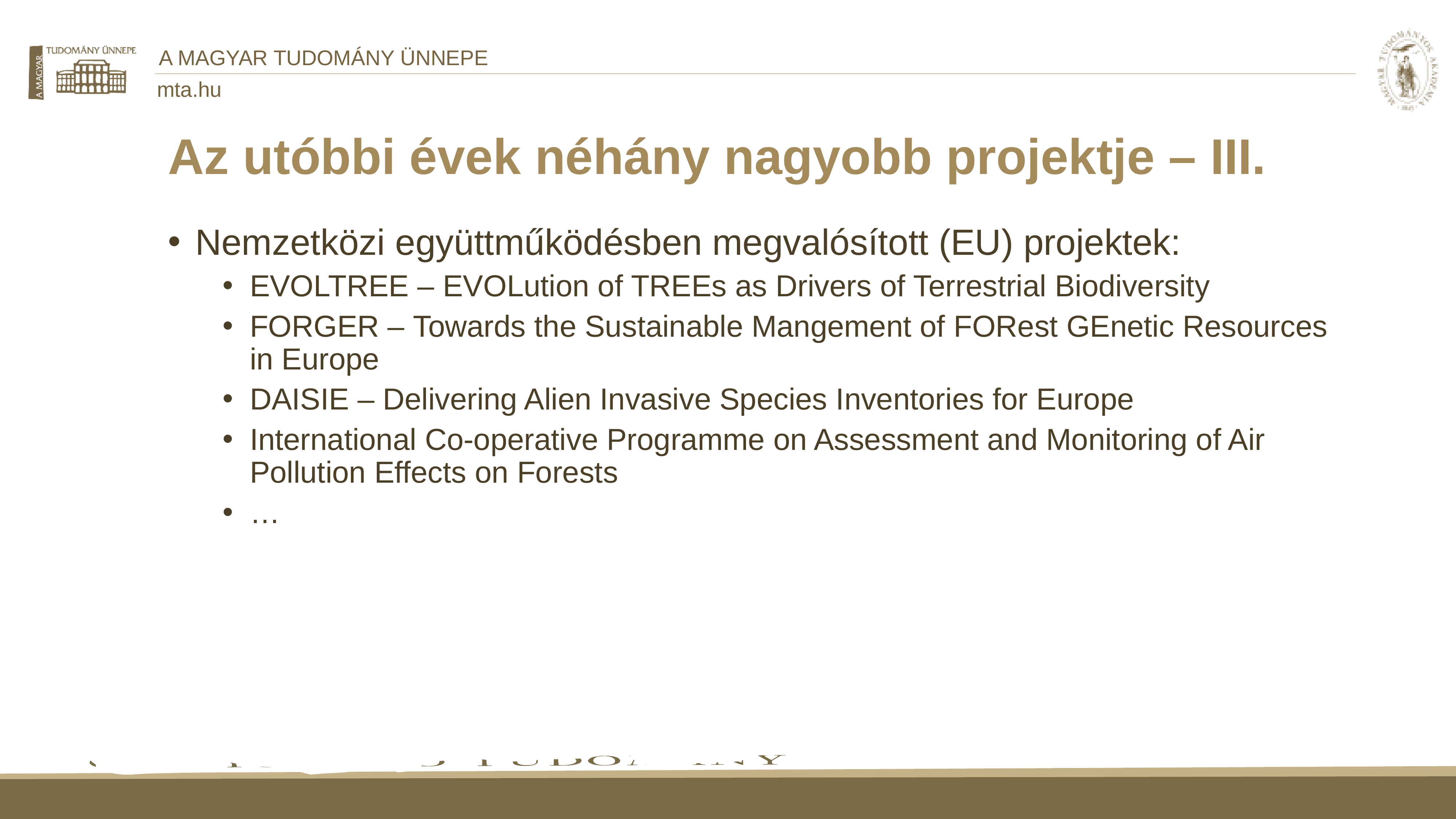

# Az utóbbi évek néhány nagyobb projektje – III.
Nemzetközi együttműködésben megvalósított (EU) projektek:
EVOLTREE – EVOLution of TREEs as Drivers of Terrestrial Biodiversity
FORGER – Towards the Sustainable Mangement of FORest GEnetic Resources in Europe
DAISIE – Delivering Alien Invasive Species Inventories for Europe
International Co-operative Programme on Assessment and Monitoring of Air Pollution Effects on Forests
…